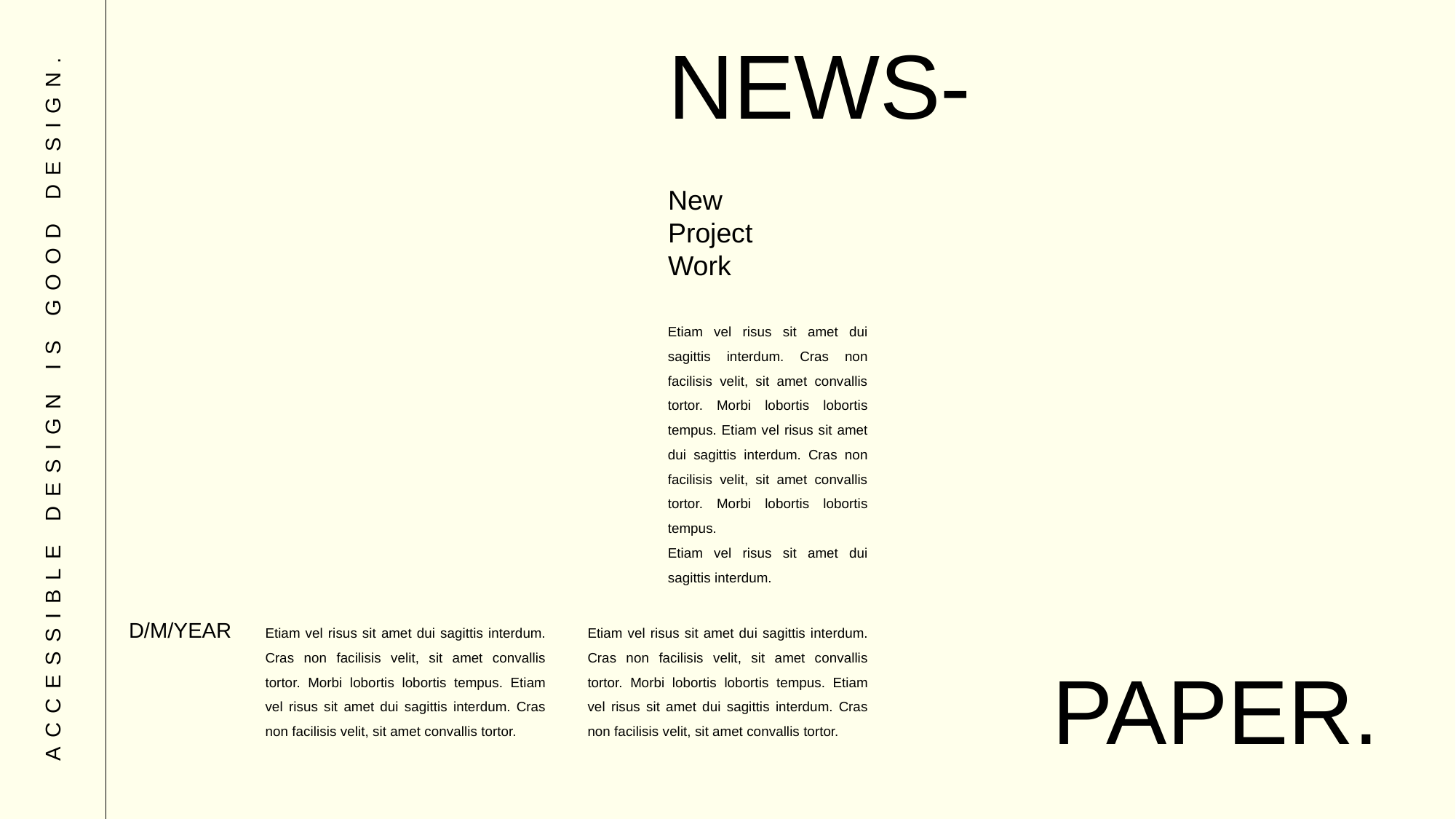

NEWS-

New
Project
Work
Etiam vel risus sit amet dui sagittis interdum. Cras non facilisis velit, sit amet convallis tortor. Morbi lobortis lobortis tempus. Etiam vel risus sit amet dui sagittis interdum. Cras non facilisis velit, sit amet convallis tortor. Morbi lobortis lobortis tempus.
Etiam vel risus sit amet dui sagittis interdum.
ACCESSIBLE DESIGN IS GOOD DESIGN.
D/M/YEAR
Etiam vel risus sit amet dui sagittis interdum. Cras non facilisis velit, sit amet convallis tortor. Morbi lobortis lobortis tempus. Etiam vel risus sit amet dui sagittis interdum. Cras non facilisis velit, sit amet convallis tortor.
Etiam vel risus sit amet dui sagittis interdum. Cras non facilisis velit, sit amet convallis tortor. Morbi lobortis lobortis tempus. Etiam vel risus sit amet dui sagittis interdum. Cras non facilisis velit, sit amet convallis tortor.
PAPER.